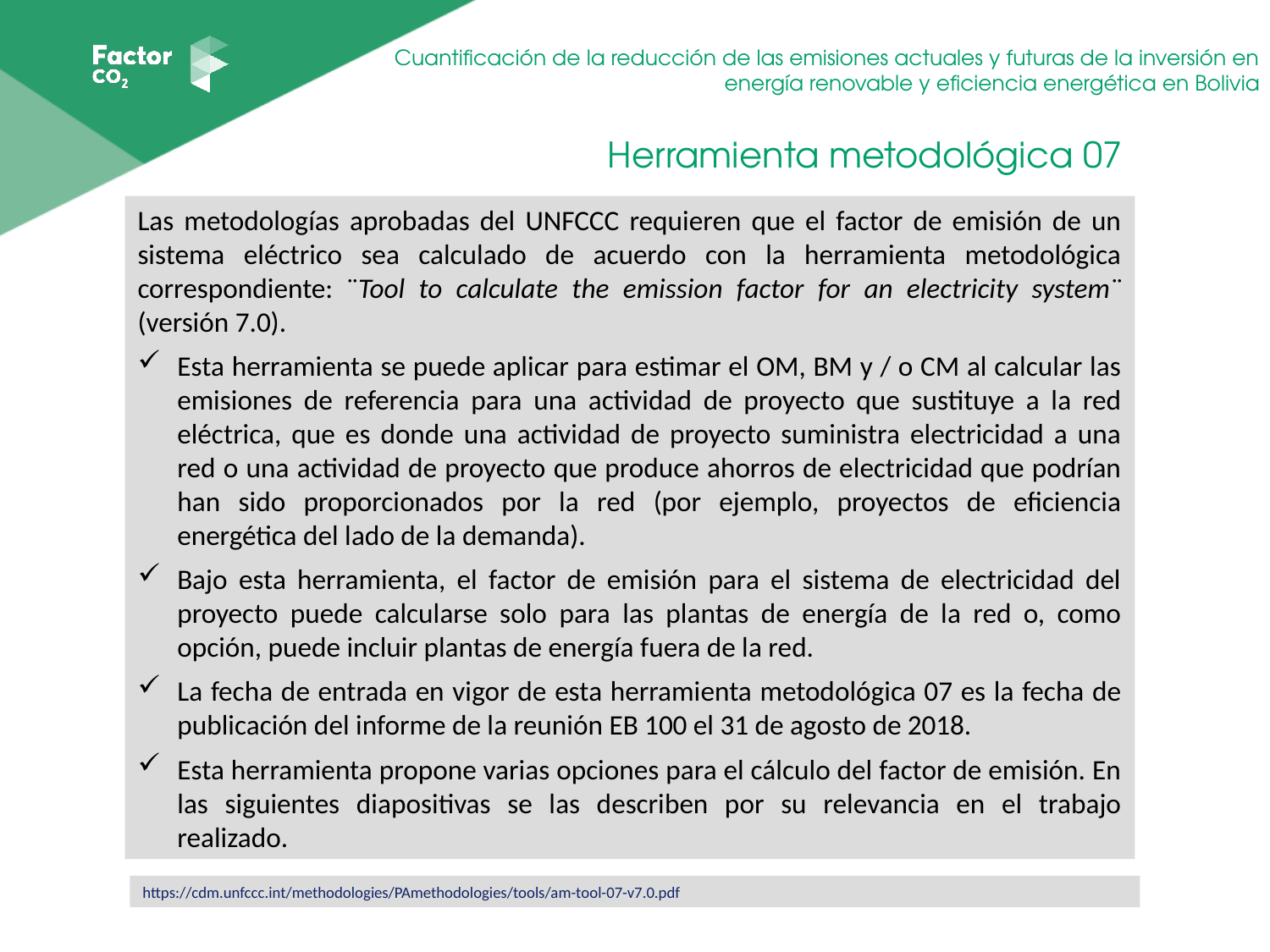

Herramienta metodológica 07
Las metodologías aprobadas del UNFCCC requieren que el factor de emisión de un sistema eléctrico sea calculado de acuerdo con la herramienta metodológica correspondiente: ¨Tool to calculate the emission factor for an electricity system¨ (versión 7.0).
Esta herramienta se puede aplicar para estimar el OM, BM y / o CM al calcular las emisiones de referencia para una actividad de proyecto que sustituye a la red eléctrica, que es donde una actividad de proyecto suministra electricidad a una red o una actividad de proyecto que produce ahorros de electricidad que podrían han sido proporcionados por la red (por ejemplo, proyectos de eficiencia energética del lado de la demanda).
Bajo esta herramienta, el factor de emisión para el sistema de electricidad del proyecto puede calcularse solo para las plantas de energía de la red o, como opción, puede incluir plantas de energía fuera de la red.
La fecha de entrada en vigor de esta herramienta metodológica 07 es la fecha de publicación del informe de la reunión EB 100 el 31 de agosto de 2018.
Esta herramienta propone varias opciones para el cálculo del factor de emisión. En las siguientes diapositivas se las describen por su relevancia en el trabajo realizado.
https://cdm.unfccc.int/methodologies/PAmethodologies/tools/am-tool-07-v7.0.pdf